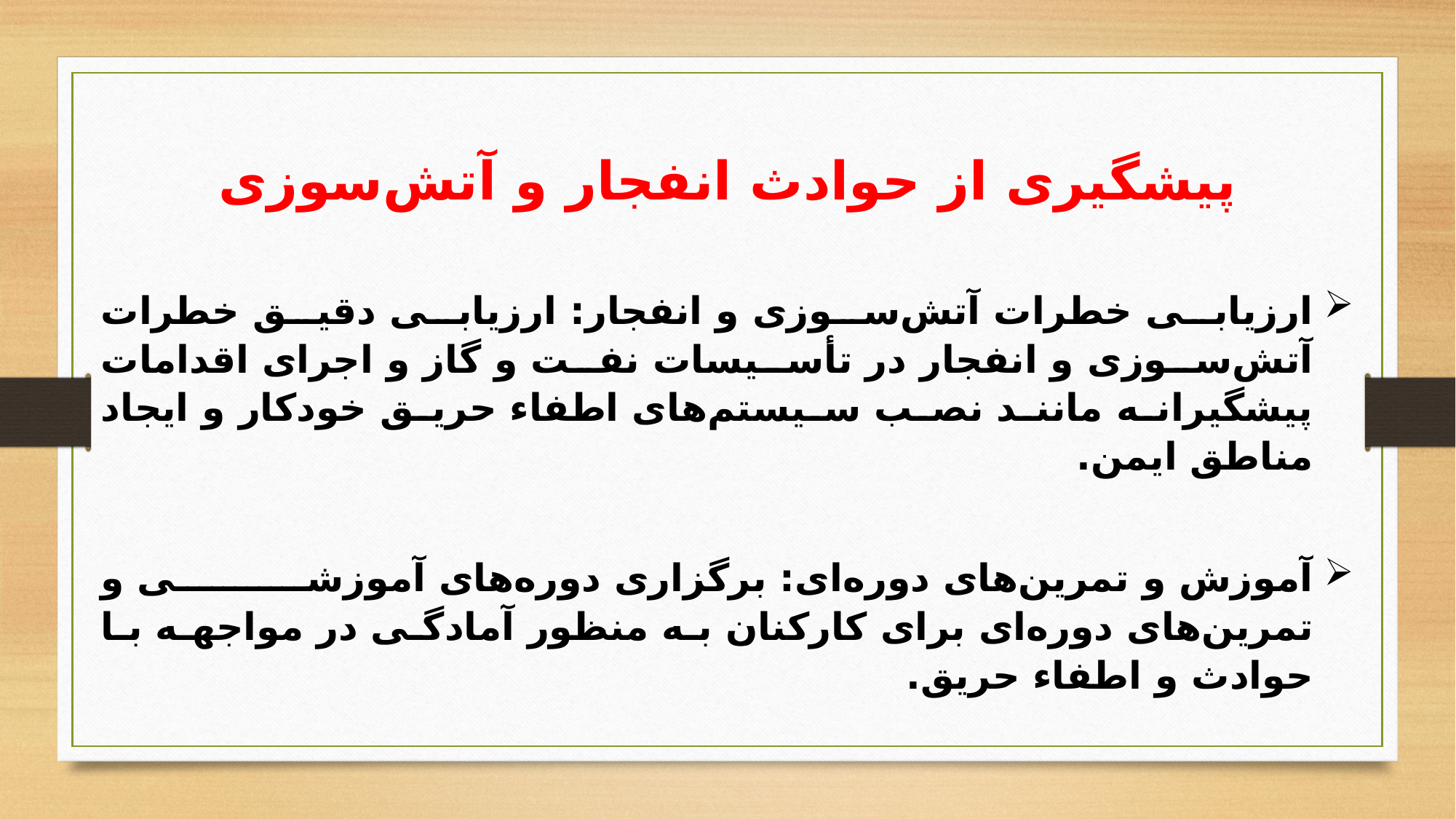

پیشگیری از حوادث انفجار و آتش‌سوزی

ارزیابی خطرات آتش‌سوزی و انفجار: ارزیابی دقیق خطرات آتش‌سوزی و انفجار در تأسیسات نفت و گاز و اجرای اقدامات پیشگیرانه مانند نصب سیستم‌های اطفاء حریق خودکار و ایجاد مناطق ایمن.

آموزش و تمرین‌های دوره‌ای: برگزاری دوره‌های آموزشی و تمرین‌های دوره‌ای برای کارکنان به منظور آمادگی در مواجهه با حوادث و اطفاء حریق.